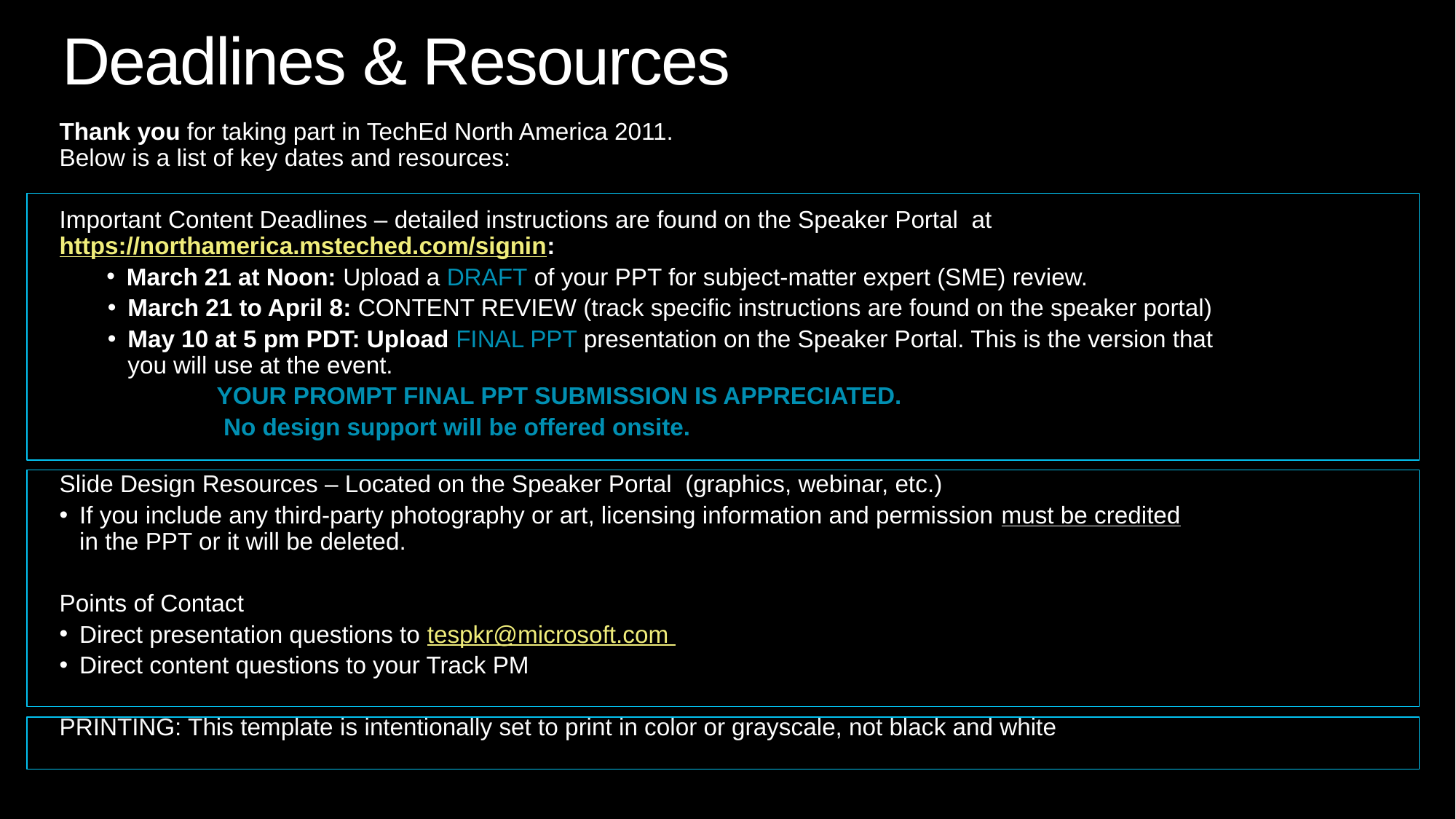

# Deadlines & Resources
Thank you for taking part in TechEd North America 2011.
Below is a list of key dates and resources:

Important Content Deadlines – detailed instructions are found on the Speaker Portal  at https://northamerica.msteched.com/signin:
March 21 at Noon: Upload a DRAFT of your PPT for subject-matter expert (SME) review.
March 21 to April 8: CONTENT REVIEW (track specific instructions are found on the speaker portal)
May 10 at 5 pm PDT: Upload FINAL PPT presentation on the Speaker Portal. This is the version that
you will use at the event.
	YOUR PROMPT FINAL PPT SUBMISSION IS APPRECIATED.
	 No design support will be offered onsite.
Slide Design Resources – Located on the Speaker Portal  (graphics, webinar, etc.)
If you include any third-party photography or art, licensing information and permission must be credited
in the PPT or it will be deleted.

Points of Contact
Direct presentation questions to tespkr@microsoft.com
Direct content questions to your Track PM

PRINTING: This template is intentionally set to print in color or grayscale, not black and white